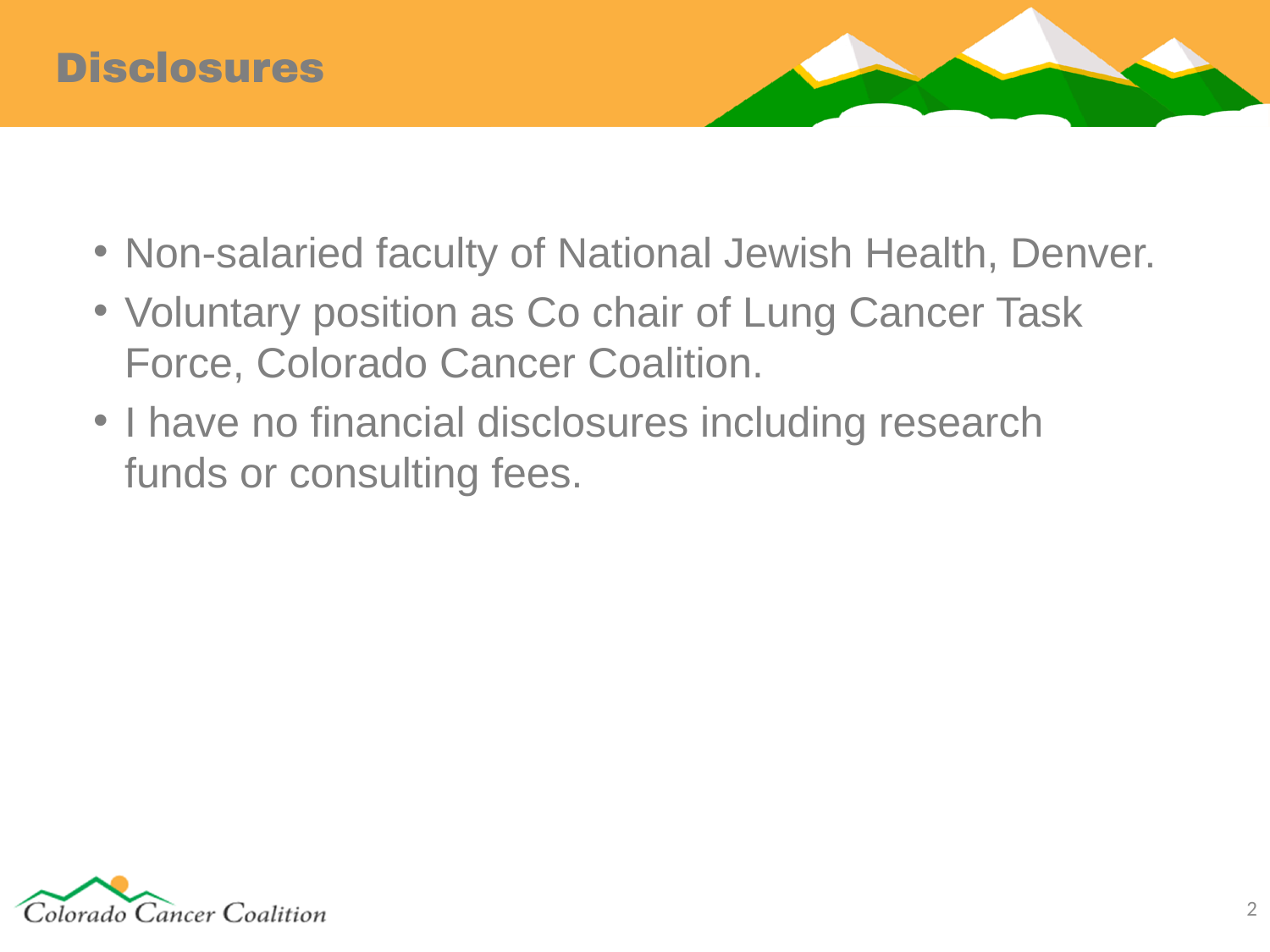

# Disclosures
Non-salaried faculty of National Jewish Health, Denver.
Voluntary position as Co chair of Lung Cancer Task Force, Colorado Cancer Coalition.
I have no financial disclosures including research funds or consulting fees.
2